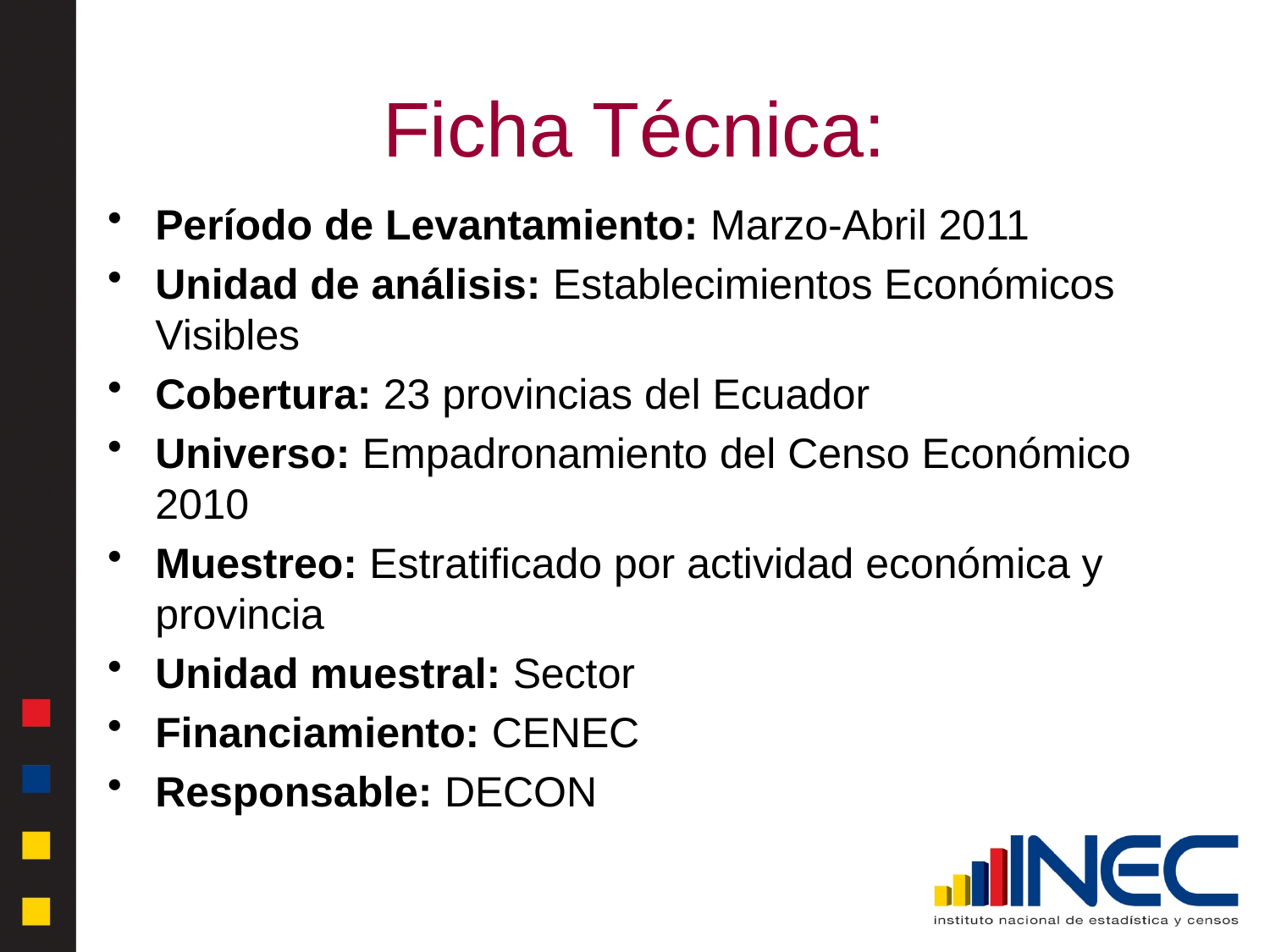

Ficha Técnica:

Período de Levantamiento: Marzo-Abril 2011
Unidad de análisis: Establecimientos Económicos Visibles
Cobertura: 23 provincias del Ecuador
Universo: Empadronamiento del Censo Económico 2010
Muestreo: Estratificado por actividad económica y provincia
Unidad muestral: Sector
Financiamiento: CENEC
Responsable: DECON